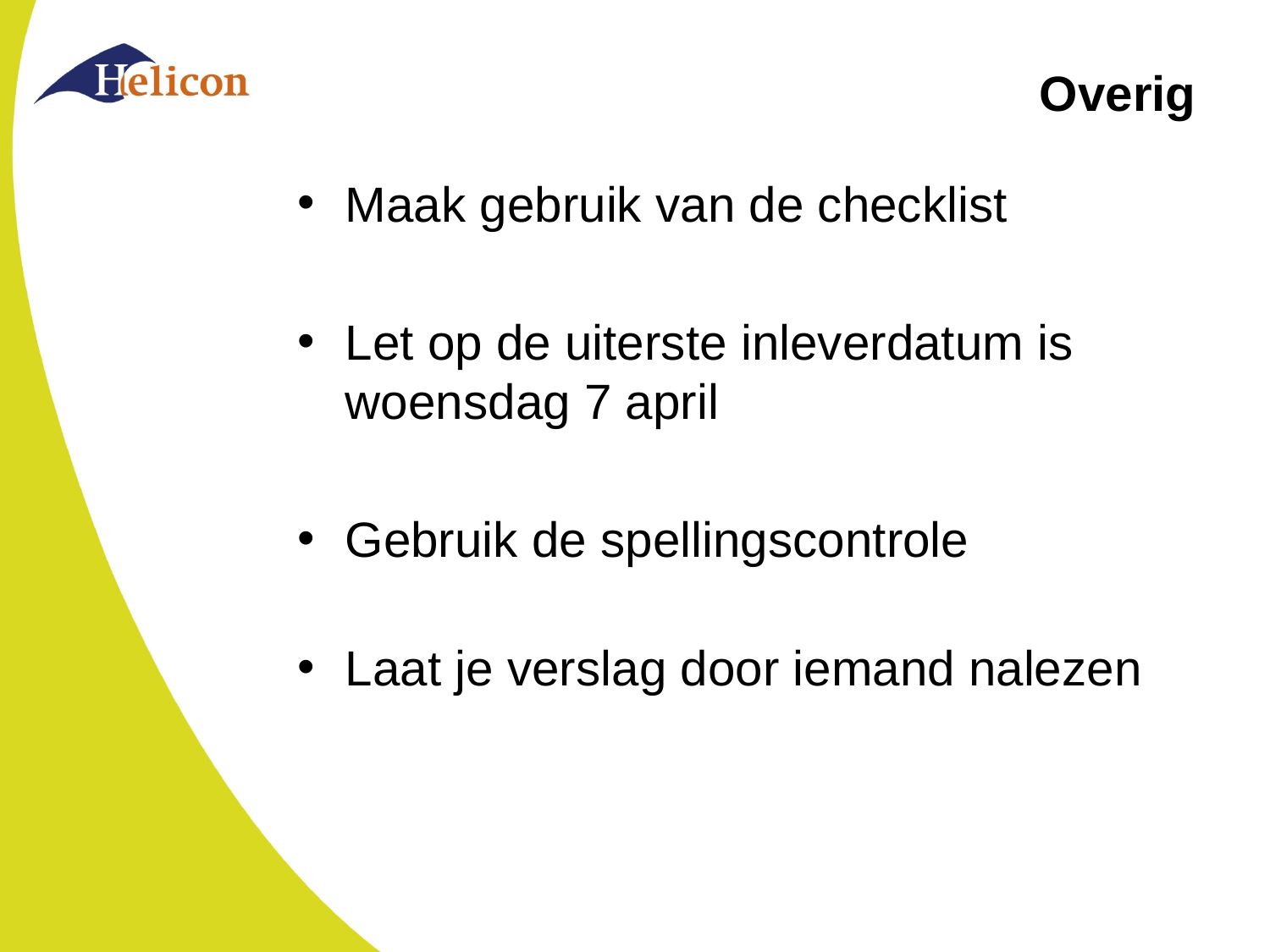

# Overig
Maak gebruik van de checklist

Let op de uiterste inleverdatum is woensdag 7 april

Gebruik de spellingscontrole
Laat je verslag door iemand nalezen